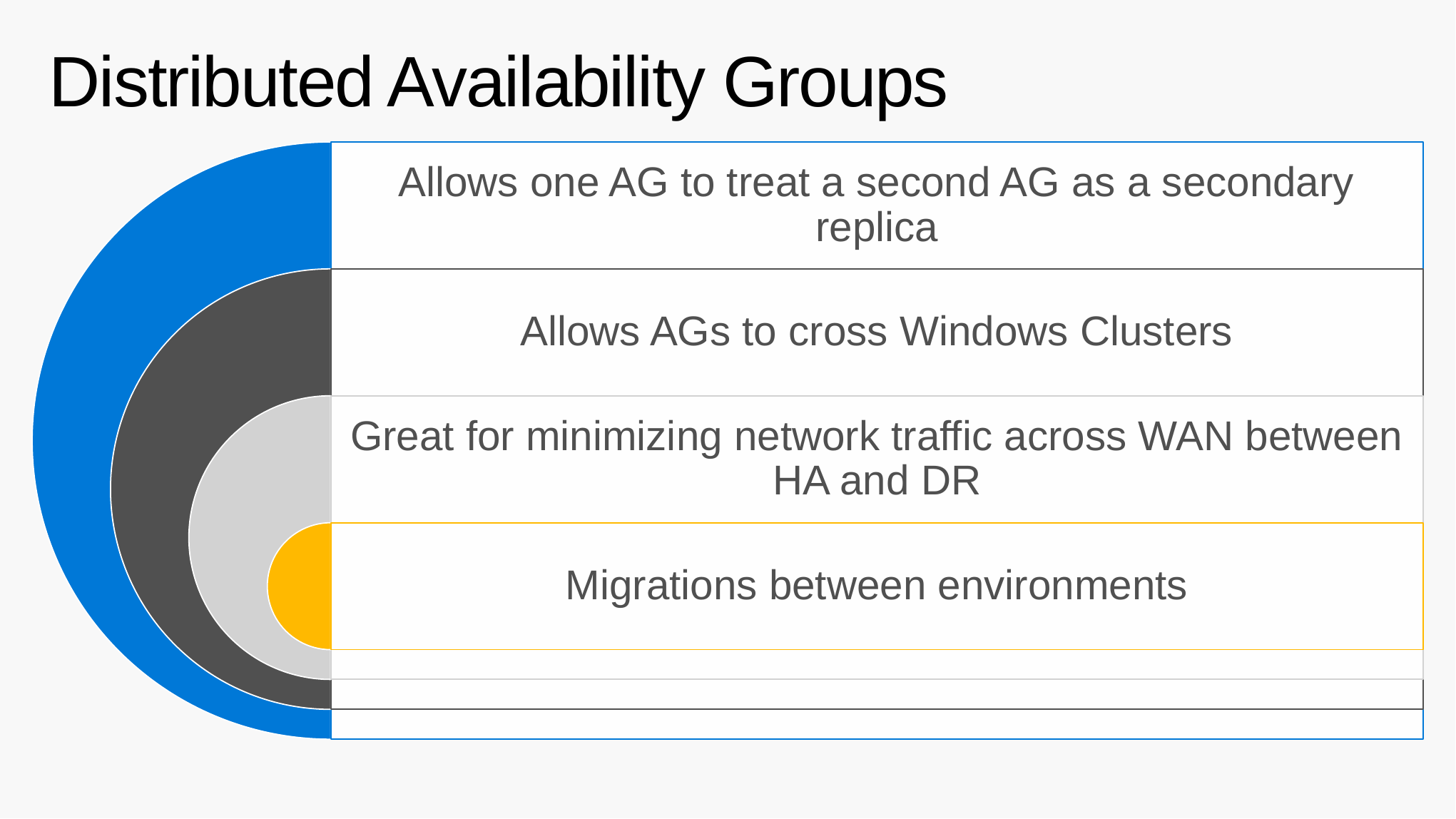

# Distributed Availability Groups
Allows one AG to treat a second AG as a secondary replica
Allows AGs to cross Windows Clusters
Great for minimizing network traffic across WAN between HA and DR
Migrations between environments